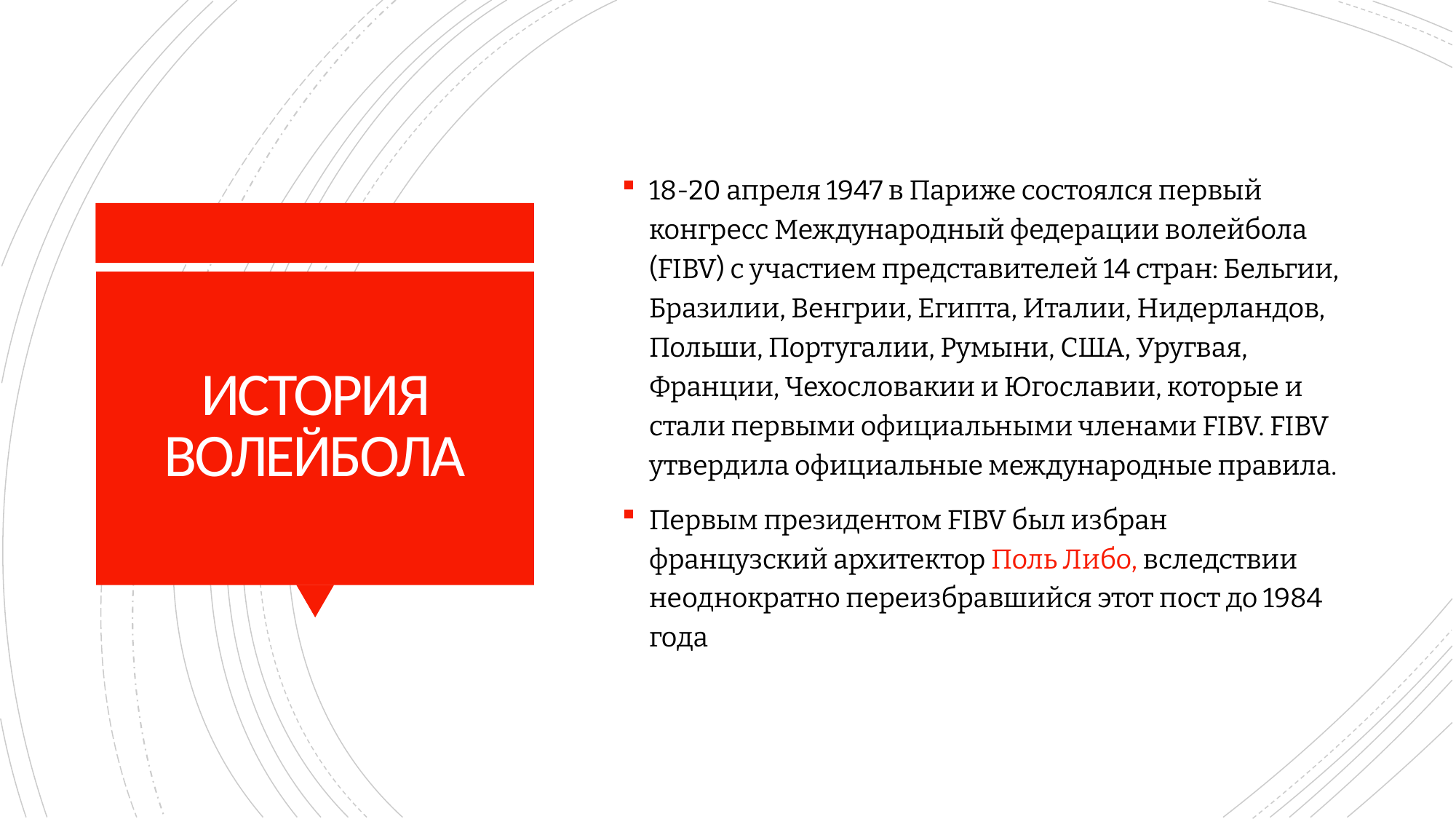

18-20 апреля 1947 в Париже состоялся первый конгресс Международный федерации волейбола (FIBV) с участием представителей 14 стран: Бельгии, Бразилии, Венгрии, Египта, Италии, Нидерландов, Польши, Португалии, Румыни, США, Уругвая, Франции, Чехословакии и Югославии, которые и стали первыми официальными членами FIBV. FIBV утвердила официальные международные правила.
Первым президентом FIBV был избран французский архитектор Поль Либо, вследствии неоднократно переизбравшийся этот пост до 1984 года
# ИСТОРИЯ ВОЛЕЙБОЛА